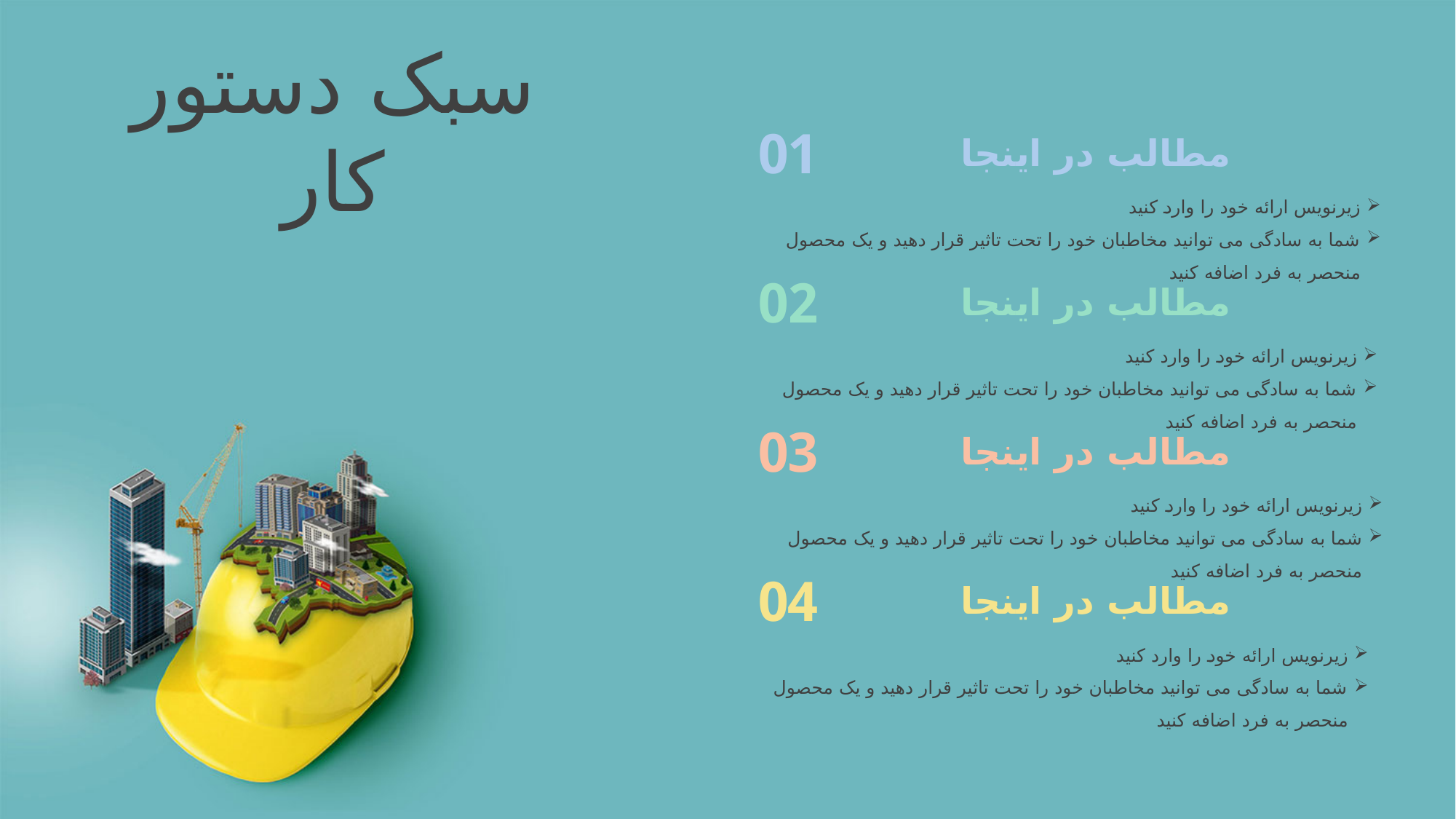

سبک دستور کار
01
مطالب در اینجا
زیرنویس ارائه خود را وارد کنید
شما به سادگی می توانید مخاطبان خود را تحت تاثیر قرار دهید و یک محصول منحصر به فرد اضافه کنید
02
مطالب در اینجا
زیرنویس ارائه خود را وارد کنید
شما به سادگی می توانید مخاطبان خود را تحت تاثیر قرار دهید و یک محصول منحصر به فرد اضافه کنید
03
مطالب در اینجا
زیرنویس ارائه خود را وارد کنید
شما به سادگی می توانید مخاطبان خود را تحت تاثیر قرار دهید و یک محصول منحصر به فرد اضافه کنید
04
مطالب در اینجا
زیرنویس ارائه خود را وارد کنید
شما به سادگی می توانید مخاطبان خود را تحت تاثیر قرار دهید و یک محصول منحصر به فرد اضافه کنید